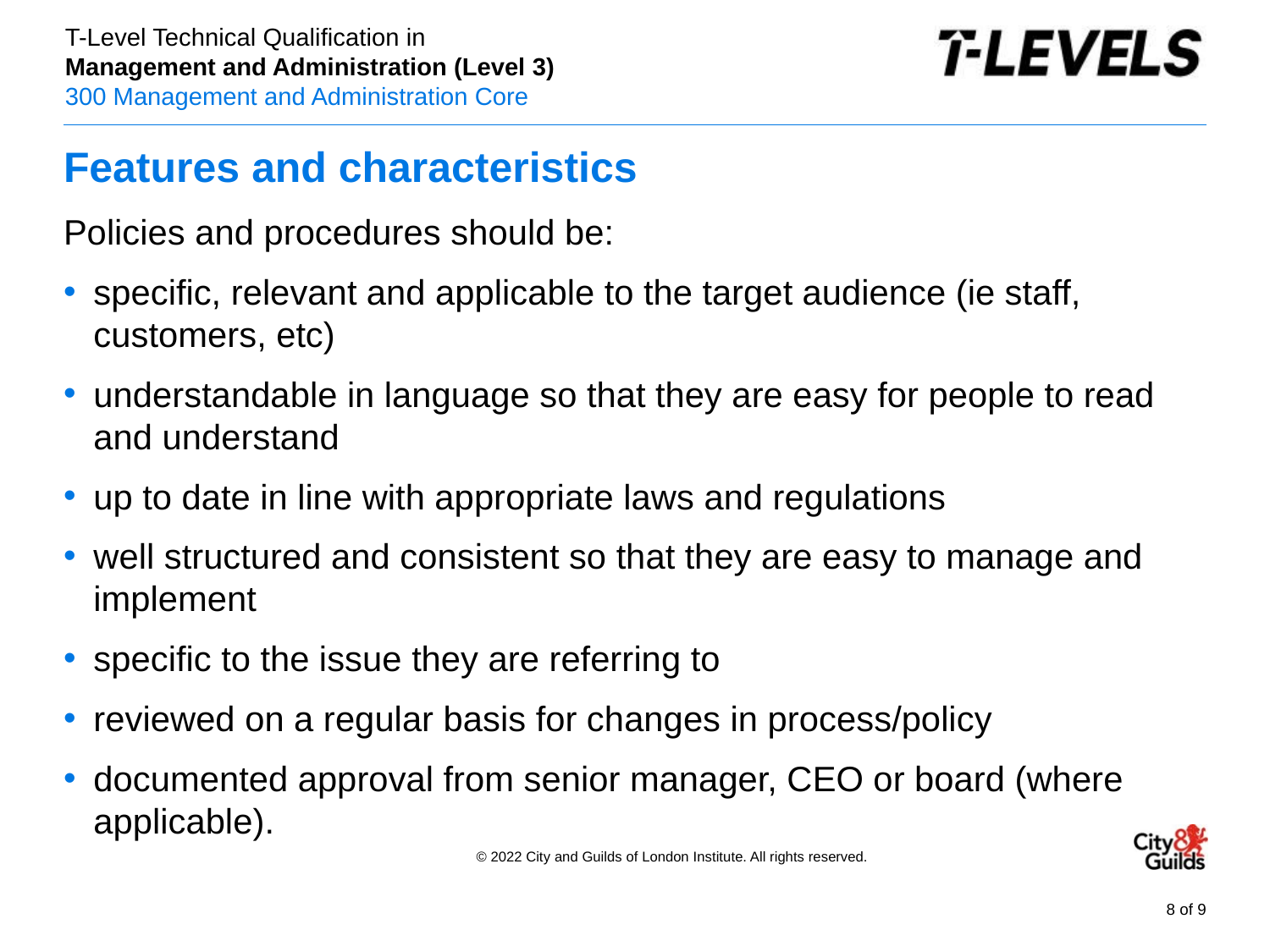

# Features and characteristics
Policies and procedures should be:
specific, relevant and applicable to the target audience (ie staff, customers, etc)
understandable in language so that they are easy for people to read and understand
up to date in line with appropriate laws and regulations
well structured and consistent so that they are easy to manage and implement
specific to the issue they are referring to
reviewed on a regular basis for changes in process/policy
documented approval from senior manager, CEO or board (where applicable).